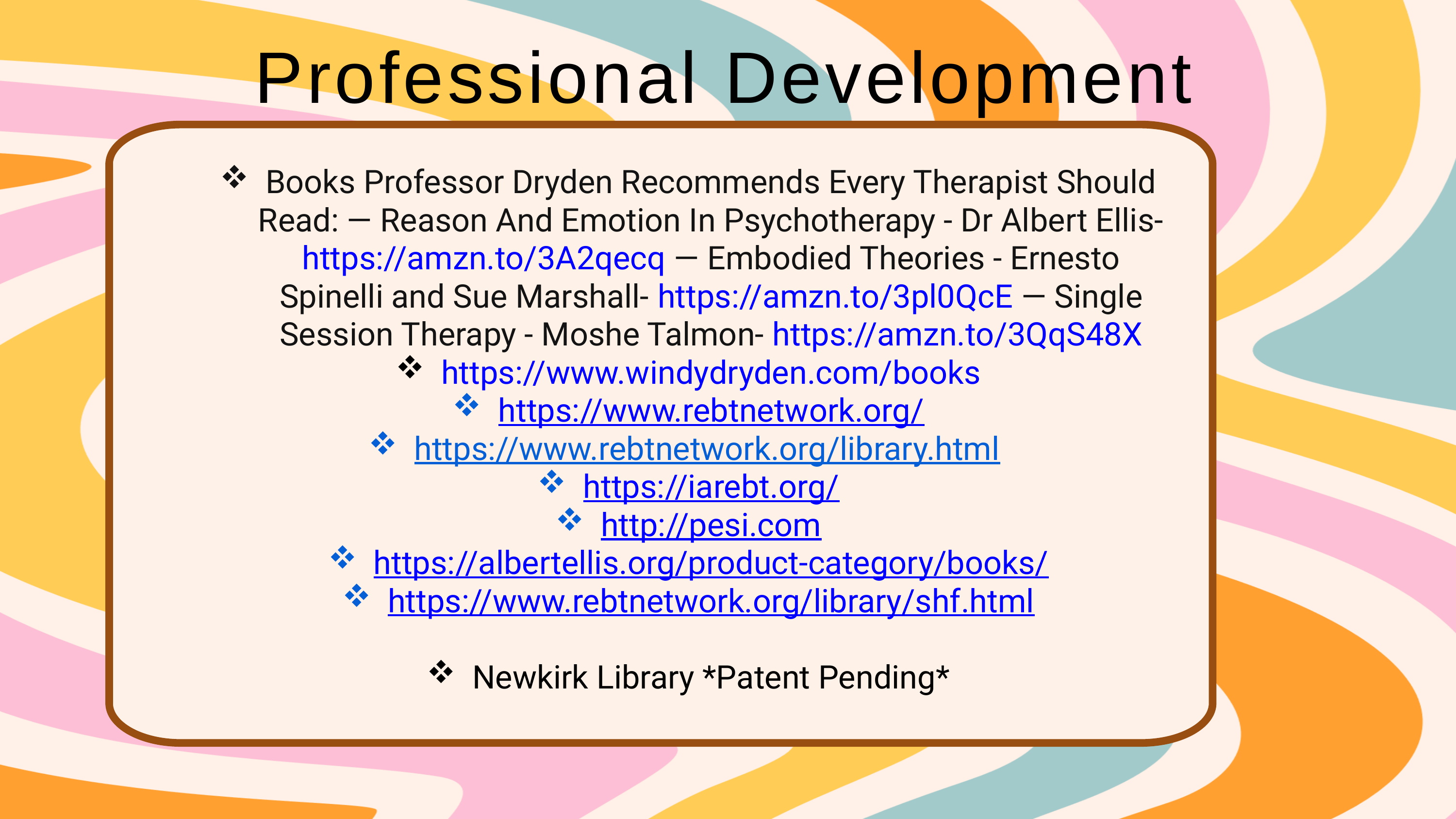

Professional Development

Books Professor Dryden Recommends Every Therapist Should Read: — Reason And Emotion In Psychotherapy - Dr Albert Ellis- https://amzn.to/3A2qecq — Embodied Theories - Ernesto Spinelli and Sue Marshall- https://amzn.to/3pl0QcE — Single Session Therapy - Moshe Talmon- https://amzn.to/3QqS48X
https://www.windydryden.com/books
https://www.rebtnetwork.org/
https://www.rebtnetwork.org/library.html
https://iarebt.org/
http://pesi.com
https://albertellis.org/product-category/books/
https://www.rebtnetwork.org/library/shf.html

Newkirk Library *Patent Pending*